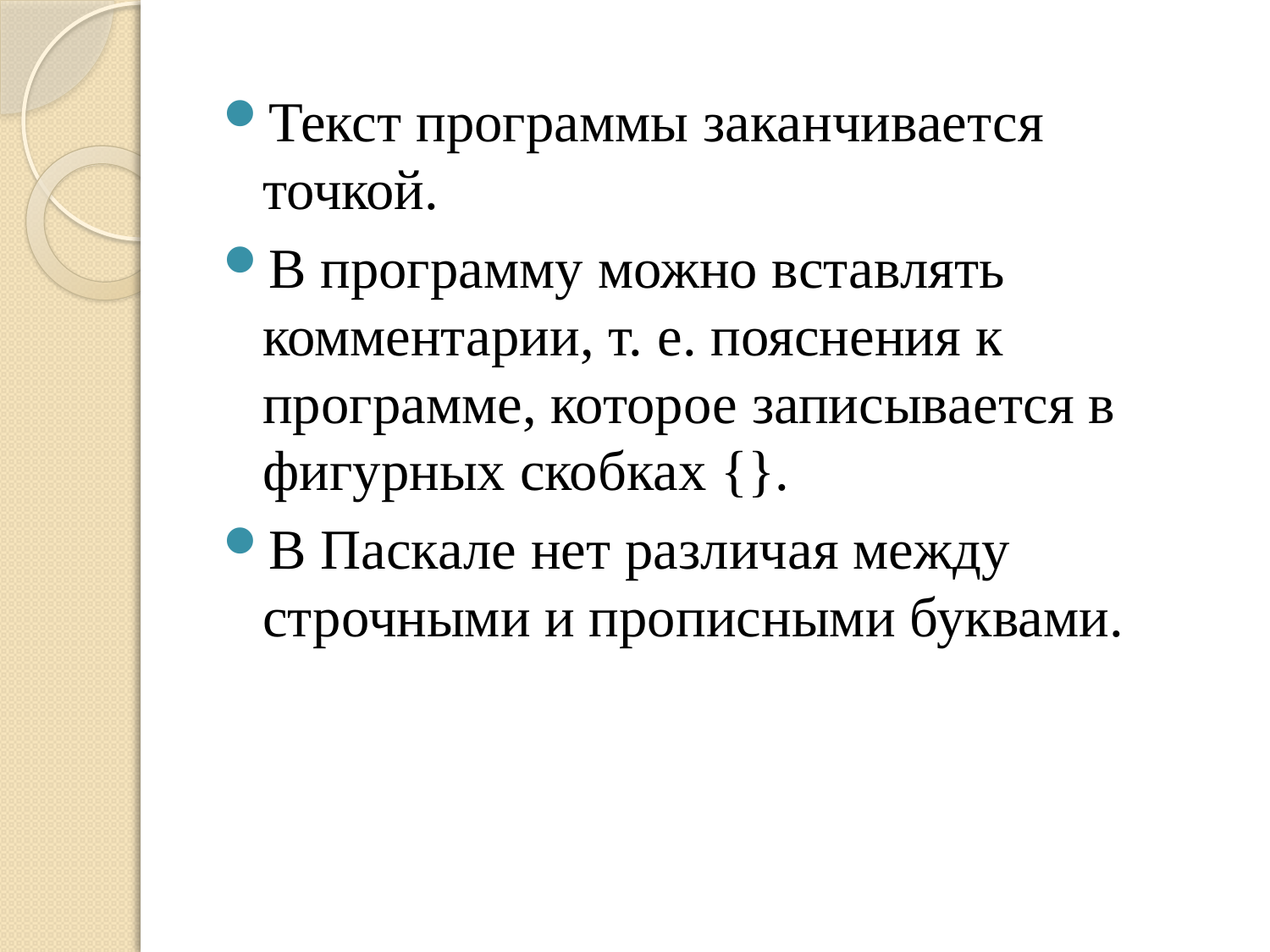

Текст программы заканчивается точкой.
В программу можно вставлять комментарии, т. е. пояснения к программе, которое записывается в фигурных скобках {}.
В Паскале нет различая между строчными и прописными буквами.